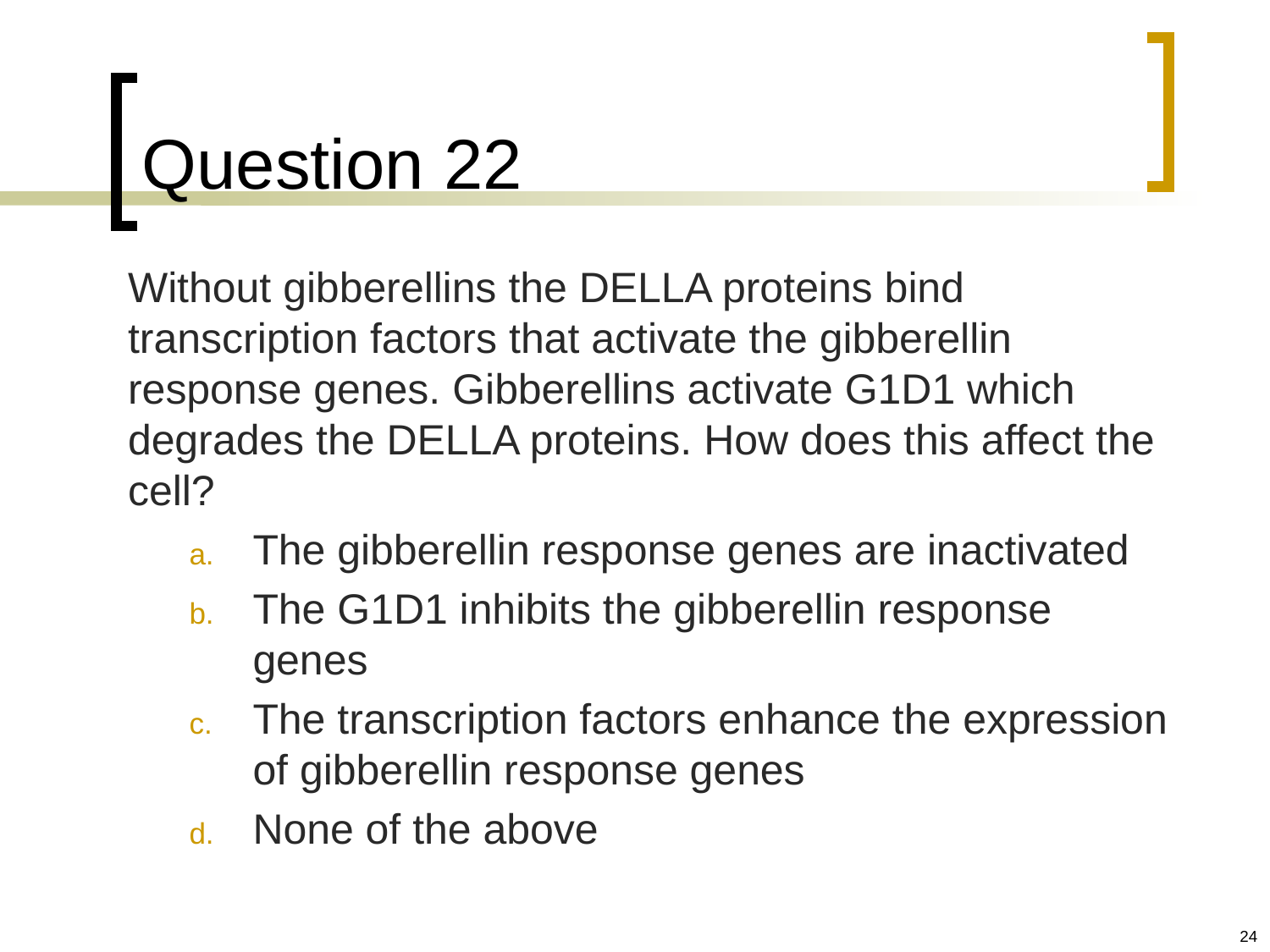

# Question 22
	Without gibberellins the DELLA proteins bind transcription factors that activate the gibberellin response genes. Gibberellins activate G1D1 which degrades the DELLA proteins. How does this affect the cell?
The gibberellin response genes are inactivated
The G1D1 inhibits the gibberellin response genes
The transcription factors enhance the expression of gibberellin response genes
None of the above